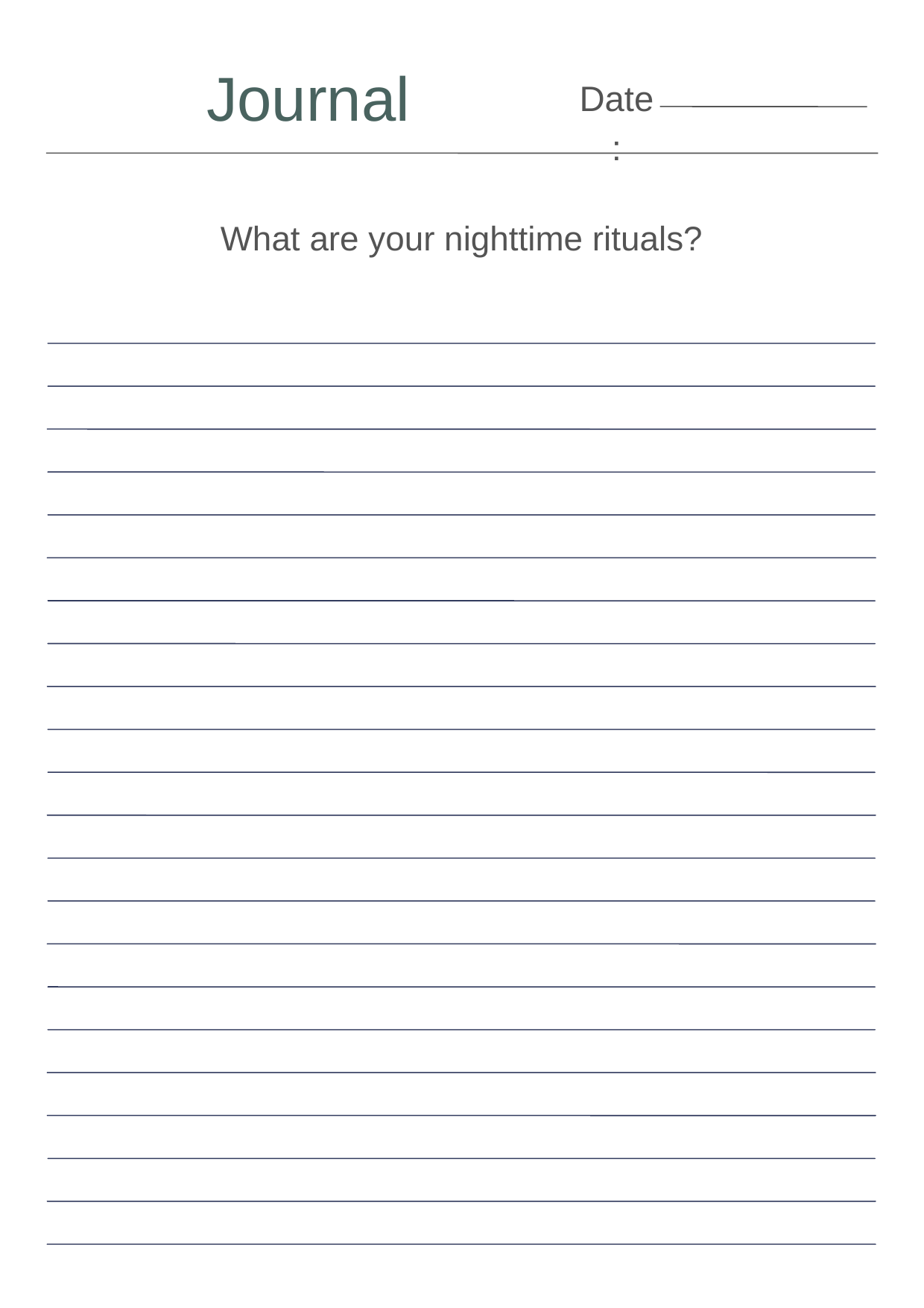

Journal
Date:

What are your nighttime rituals?